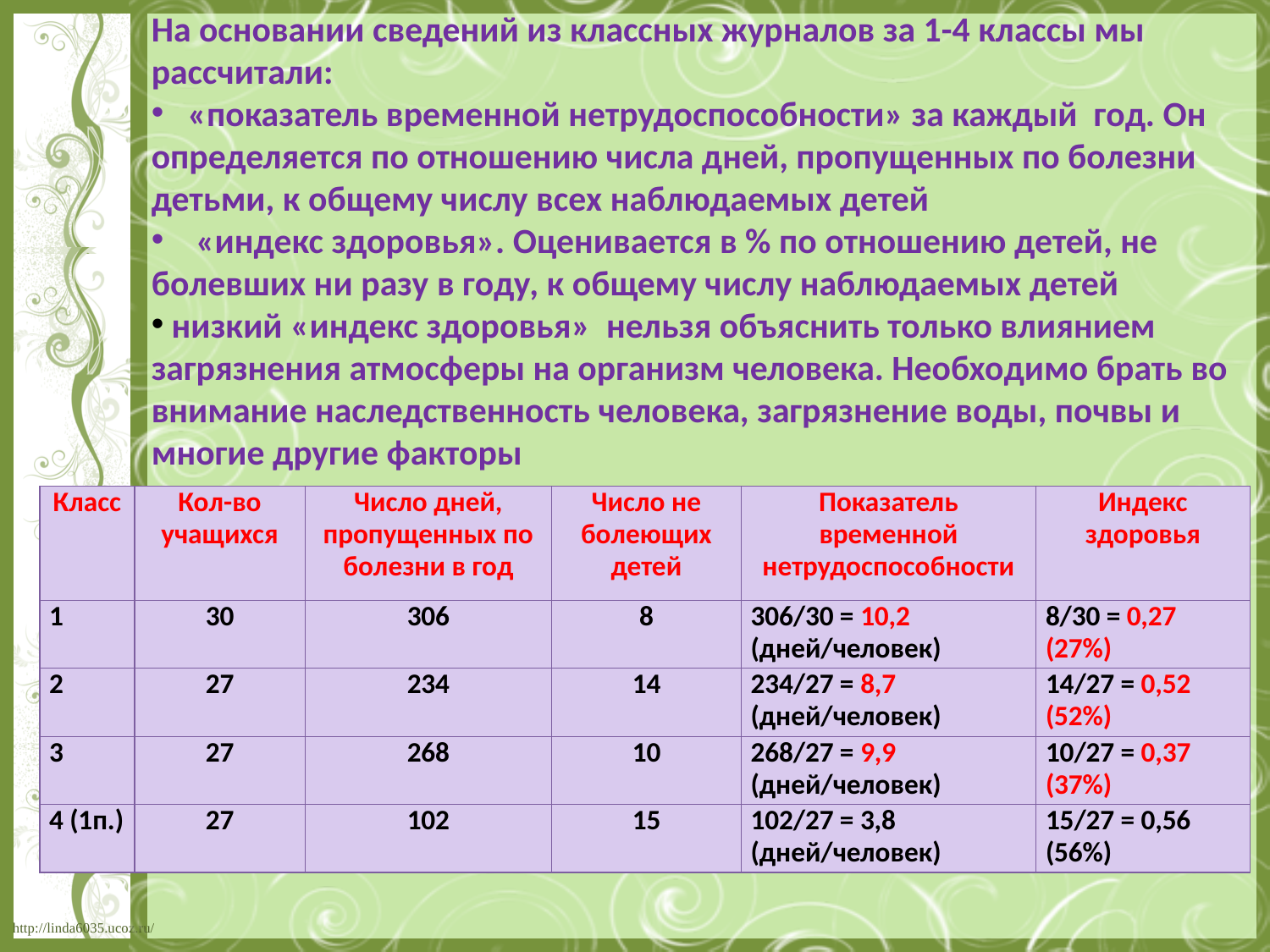

На основании сведений из классных журналов за 1-4 классы мы рассчитали:
   «показатель временной нетрудоспособности» за каждый  год. Он определяется по отношению числа дней, пропущенных по болезни детьми, к общему числу всех наблюдаемых детей
    «индекс здоровья». Оценивается в % по отношению детей, не болевших ни разу в году, к общему числу наблюдаемых детей
 низкий «индекс здоровья»  нельзя объяснить только влиянием загрязнения атмосферы на организм человека. Необходимо брать во внимание наследственность человека, загрязнение воды, почвы и многие другие факторы

| Класс | Кол-во учащихся | Число дней, пропущенных по болезни в год | Число не болеющих детей | Показатель временной нетрудоспособности | Индекс здоровья |
| --- | --- | --- | --- | --- | --- |
| 1 | 30 | 306 | 8 | 306/30 = 10,2 (дней/человек) | 8/30 = 0,27 (27%) |
| 2 | 27 | 234 | 14 | 234/27 = 8,7 (дней/человек) | 14/27 = 0,52 (52%) |
| 3 | 27 | 268 | 10 | 268/27 = 9,9 (дней/человек) | 10/27 = 0,37 (37%) |
| 4 (1п.) | 27 | 102 | 15 | 102/27 = 3,8 (дней/человек) | 15/27 = 0,56 (56%) |